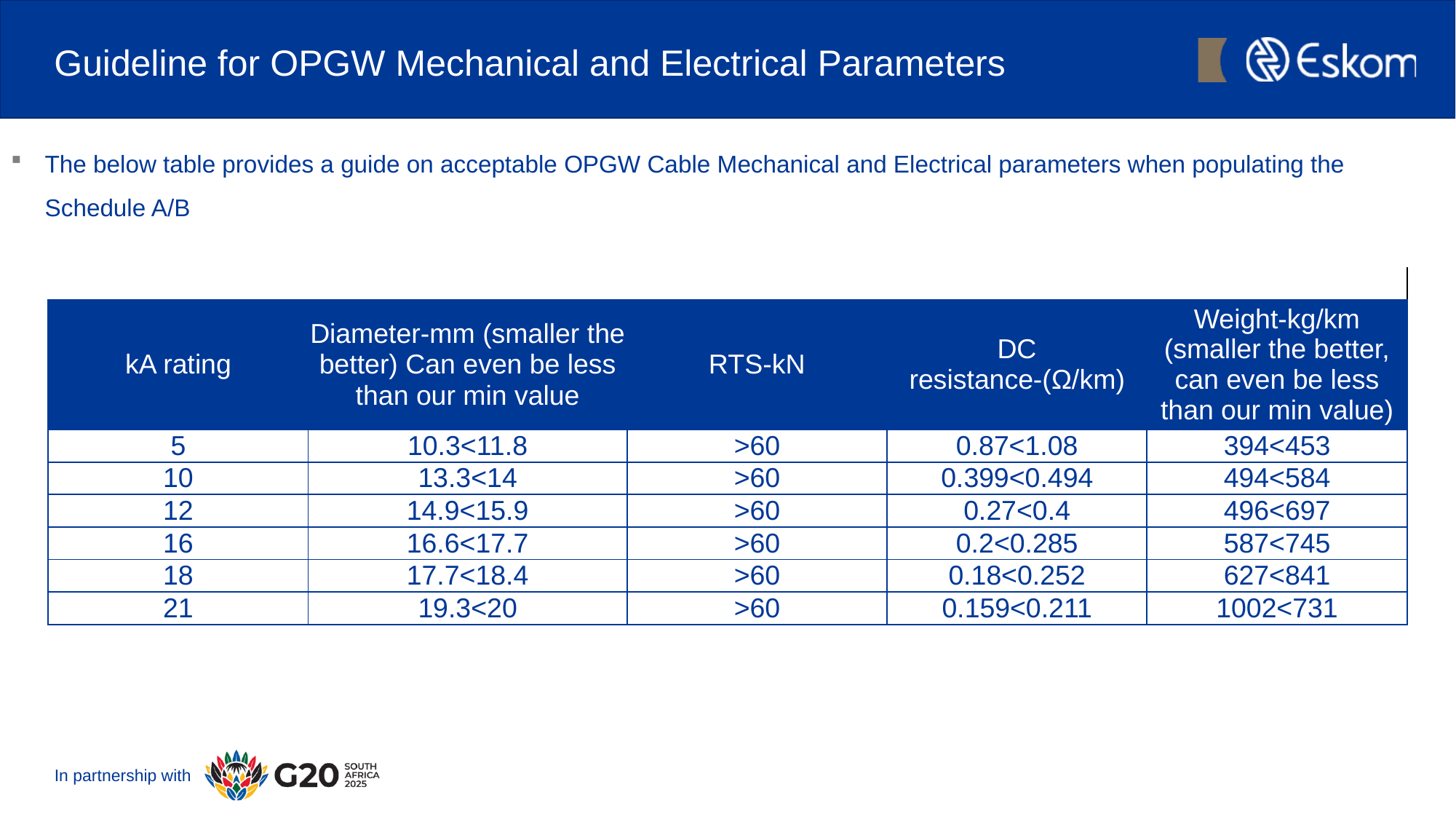

# Guideline for OPGW Mechanical and Electrical Parameters
The below table provides a guide on acceptable OPGW Cable Mechanical and Electrical parameters when populating the Schedule A/B
|  |  |  |  |  |
| --- | --- | --- | --- | --- |
| kA rating | Diameter-mm (smaller the better) Can even be less than our min value | RTS-kN | DC resistance-(Ω/km) | Weight-kg/km (smaller the better, can even be less than our min value) |
| 5 | 10.3<11.8 | >60 | 0.87<1.08 | 394<453 |
| 10 | 13.3<14 | >60 | 0.399<0.494 | 494<584 |
| 12 | 14.9<15.9 | >60 | 0.27<0.4 | 496<697 |
| 16 | 16.6<17.7 | >60 | 0.2<0.285 | 587<745 |
| 18 | 17.7<18.4 | >60 | 0.18<0.252 | 627<841 |
| 21 | 19.3<20 | >60 | 0.159<0.211 | 1002<731 |